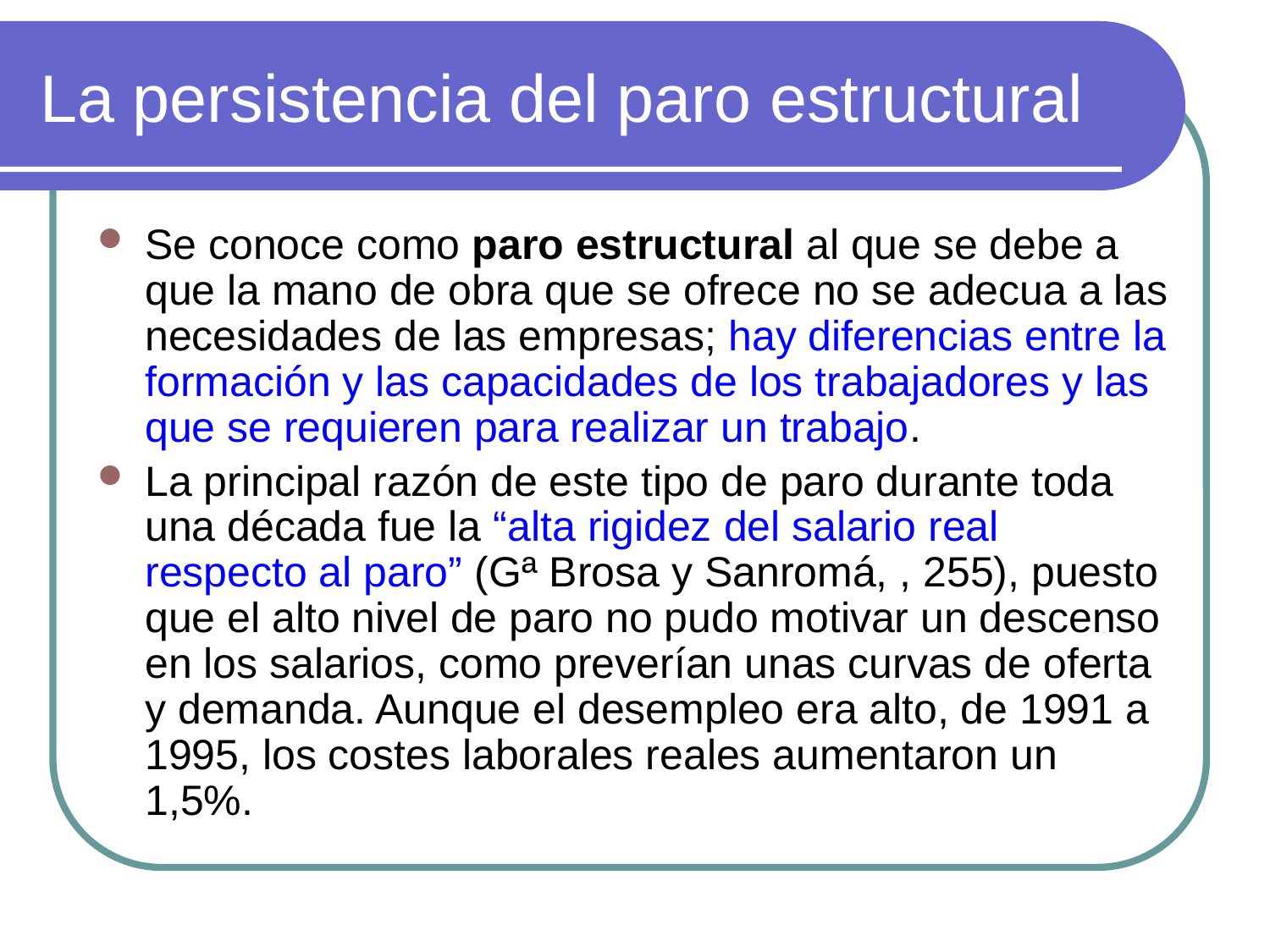

# La persistencia del paro estructural
Se conoce como paro estructural al que se debe a que la mano de obra que se ofrece no se adecua a las necesidades de las empresas; hay diferencias entre la formación y las capacidades de los trabajadores y las que se requieren para realizar un trabajo.
La principal razón de este tipo de paro durante toda una década fue la “alta rigidez del salario real respecto al paro” (Gª Brosa y Sanromá, , 255), puesto que el alto nivel de paro no pudo motivar un descenso en los salarios, como preverían unas curvas de oferta y demanda. Aunque el desempleo era alto, de 1991 a 1995, los costes laborales reales aumentaron un 1,5%.